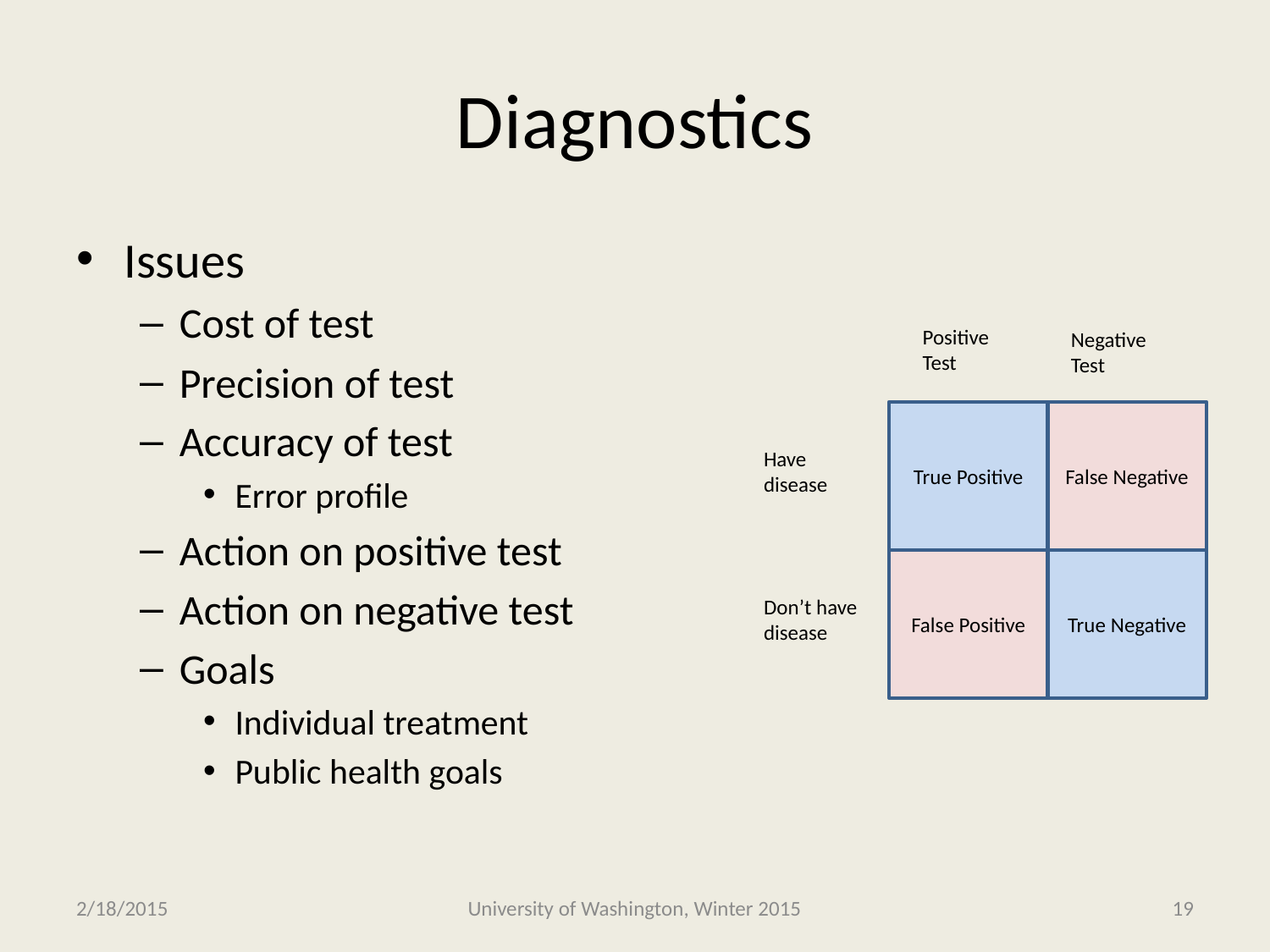

# Diagnostics
Issues
Cost of test
Precision of test
Accuracy of test
Error profile
Action on positive test
Action on negative test
Goals
Individual treatment
Public health goals
Positive Test
Negative Test
True Positive
False Negative
Have disease
False Positive
True Negative
Don’t have disease
2/18/2015
University of Washington, Winter 2015
19